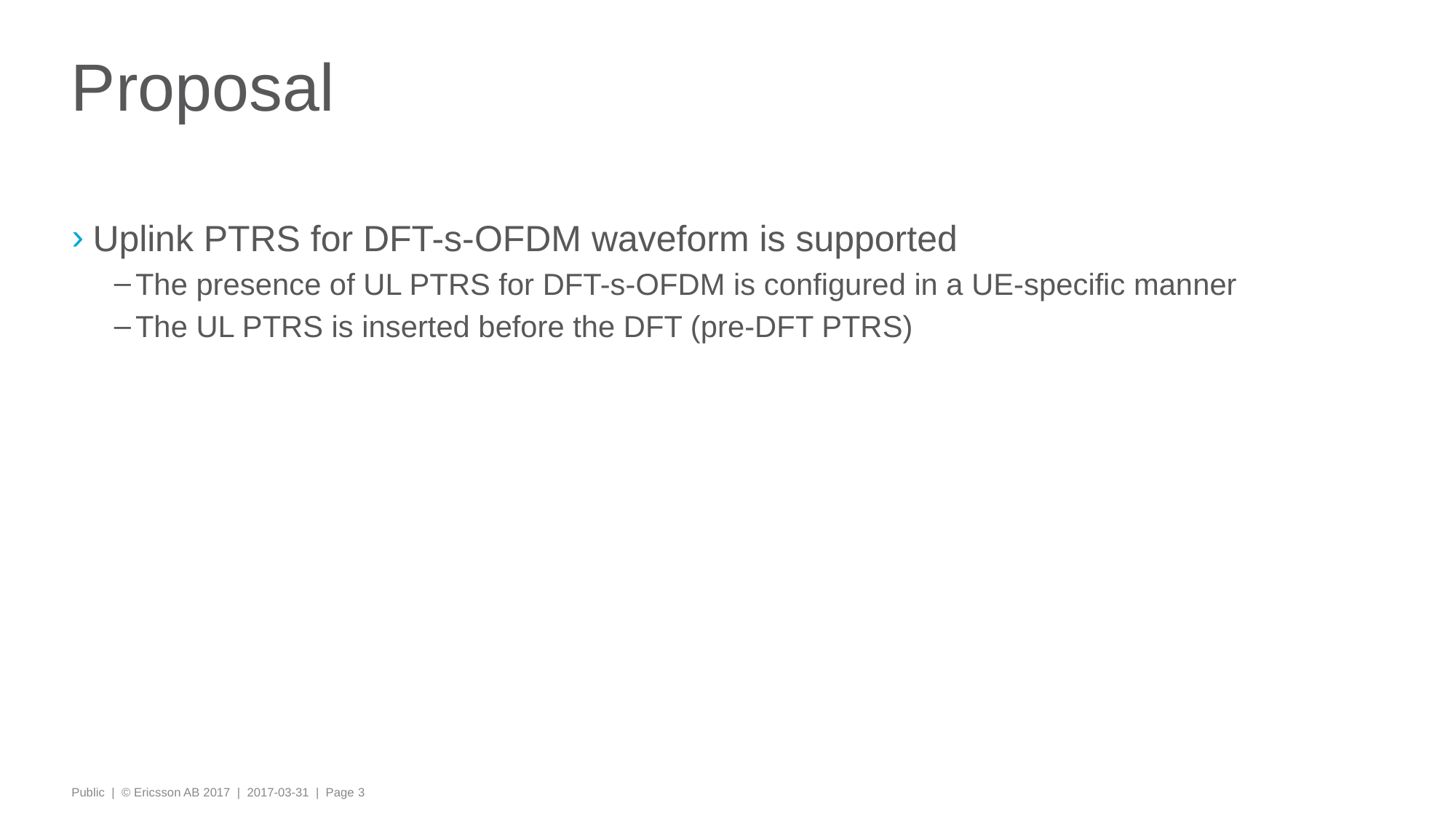

# Proposal
Uplink PTRS for DFT-s-OFDM waveform is supported
The presence of UL PTRS for DFT-s-OFDM is configured in a UE-specific manner
The UL PTRS is inserted before the DFT (pre-DFT PTRS)